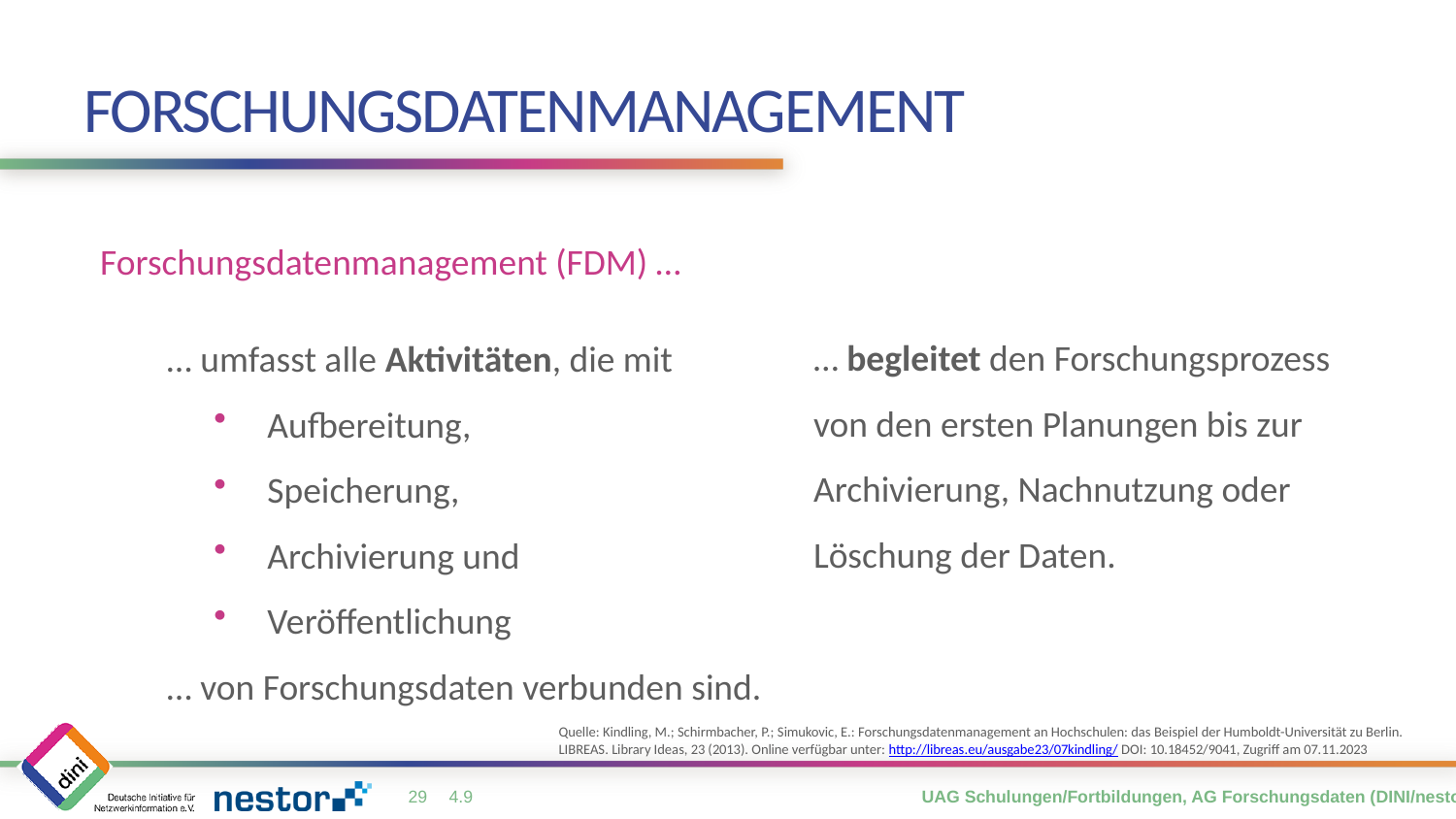

# Forschungsdatenmanagement
Forschungsdatenmanagement (FDM) …
… begleitet den Forschungsprozess von den ersten Planungen bis zur Archivierung, Nachnutzung oder Löschung der Daten.
… umfasst alle Aktivitäten, die mit
Aufbereitung,
Speicherung,
Archivierung und
Veröffentlichung
… von Forschungsdaten verbunden sind.
Quelle: Kindling, M.; Schirmbacher, P.; Simukovic, E.: Forschungsdatenmanagement an Hochschulen: das Beispiel der Humboldt-Universität zu Berlin. LIBREAS. Library Ideas, 23 (2013). Online verfügbar unter: http://libreas.eu/ausgabe23/07kindling/ DOI: 10.18452/9041, Zugriff am 07.11.2023
29
4.9